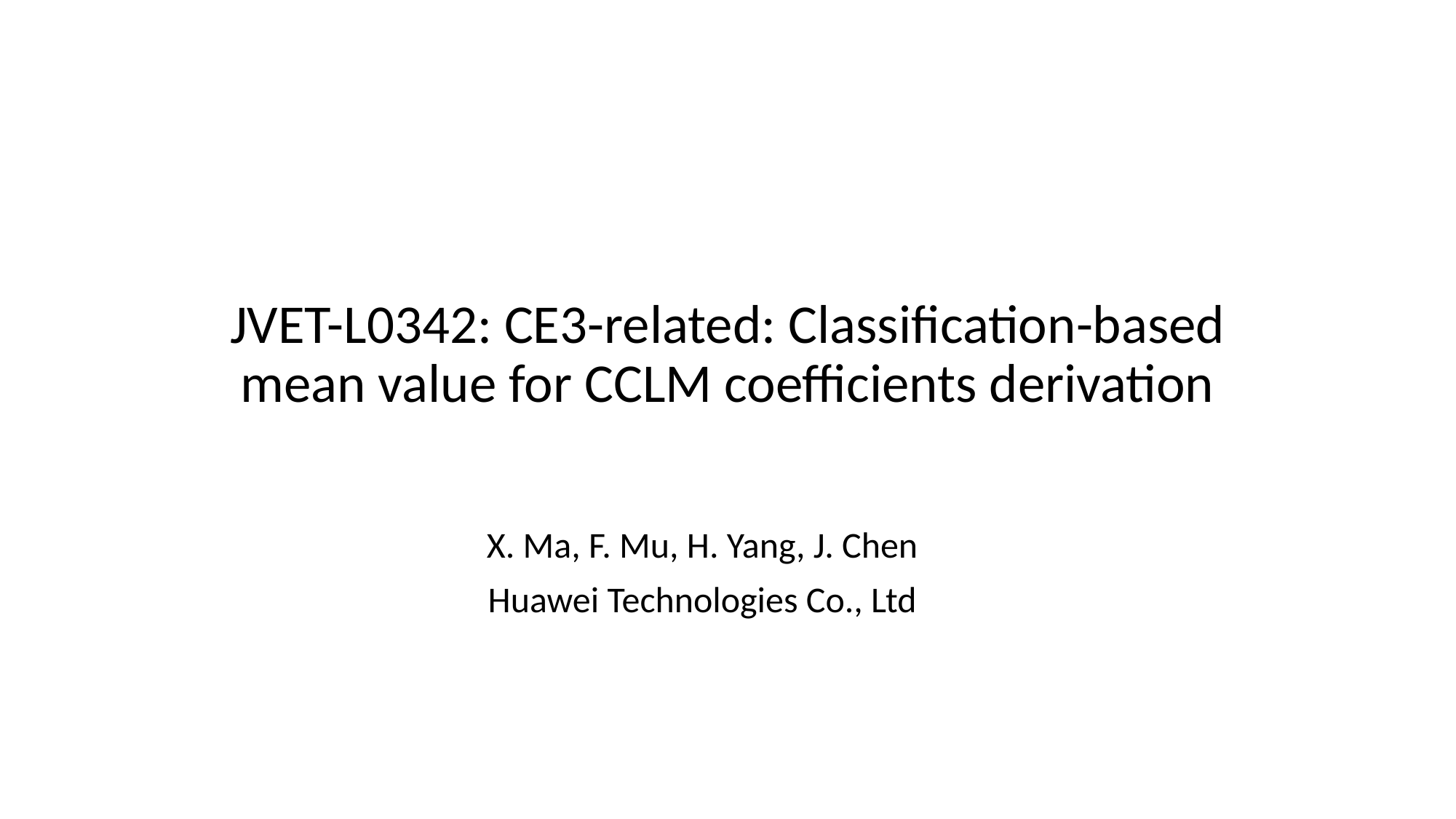

# JVET-L0342: CE3-related: Classification-based mean value for CCLM coefficients derivation
X. Ma, F. Mu, H. Yang, J. Chen
Huawei Technologies Co., Ltd